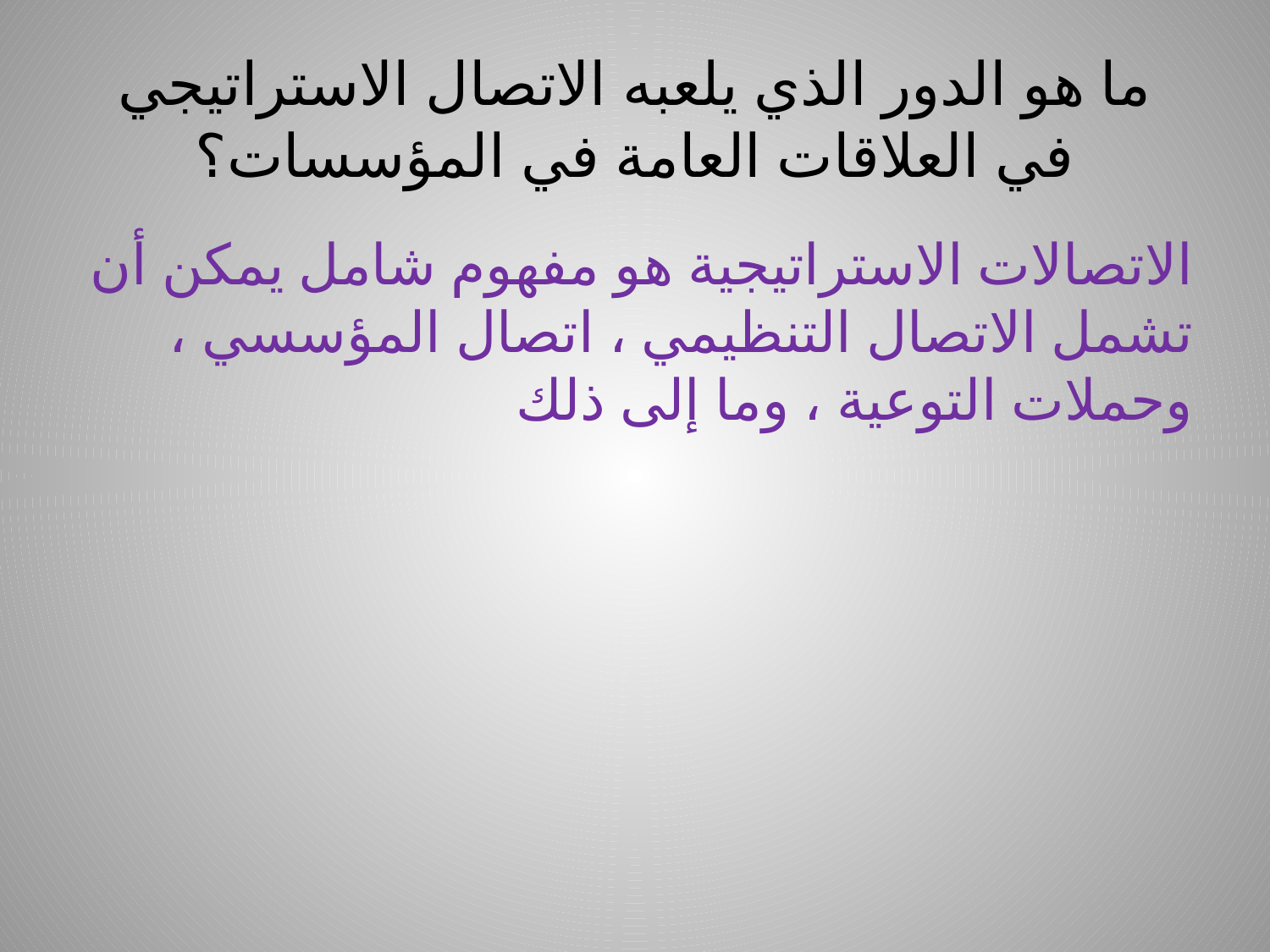

# ما هو الدور الذي يلعبه الاتصال الاستراتيجي في العلاقات العامة في المؤسسات؟
الاتصالات الاستراتيجية هو مفهوم شامل يمكن أن تشمل الاتصال التنظيمي ، اتصال المؤسسي ، وحملات التوعية ، وما إلى ذلك